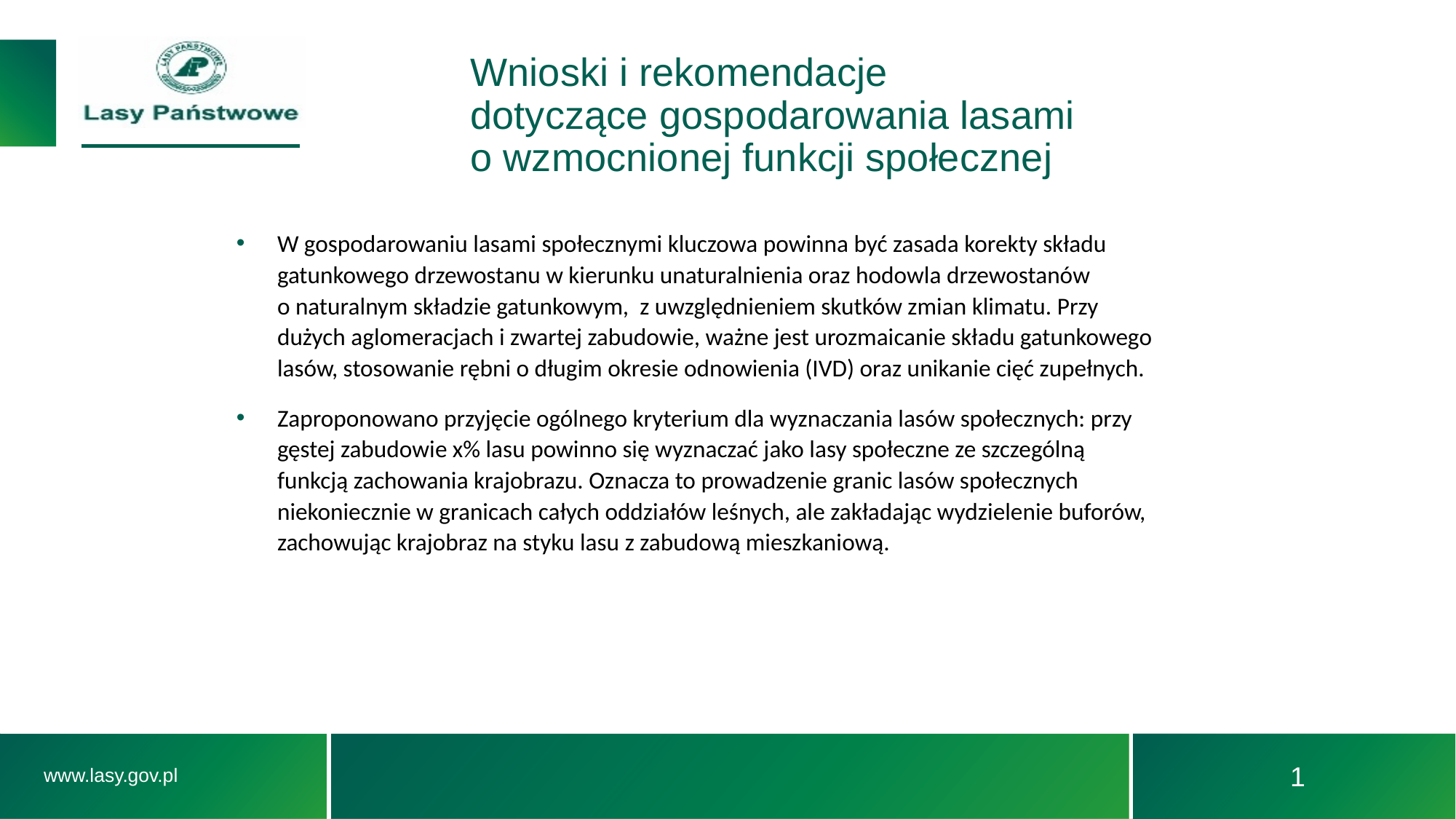

Wnioski i rekomendacje
dotyczące gospodarowania lasami
o wzmocnionej funkcji społecznej

W gospodarowaniu lasami społecznymi kluczowa powinna być zasada korekty składu gatunkowego drzewostanu w kierunku unaturalnienia oraz hodowla drzewostanów
o naturalnym składzie gatunkowym,  z uwzględnieniem skutków zmian klimatu. Przy dużych aglomeracjach i zwartej zabudowie, ważne jest urozmaicanie składu gatunkowego lasów, stosowanie rębni o długim okresie odnowienia (IVD) oraz unikanie cięć zupełnych.
Zaproponowano przyjęcie ogólnego kryterium dla wyznaczania lasów społecznych: przy gęstej zabudowie x% lasu powinno się wyznaczać jako lasy społeczne ze szczególną funkcją zachowania krajobrazu. Oznacza to prowadzenie granic lasów społecznych niekoniecznie w granicach całych oddziałów leśnych, ale zakładając wydzielenie buforów, zachowując krajobraz na styku lasu z zabudową mieszkaniową.